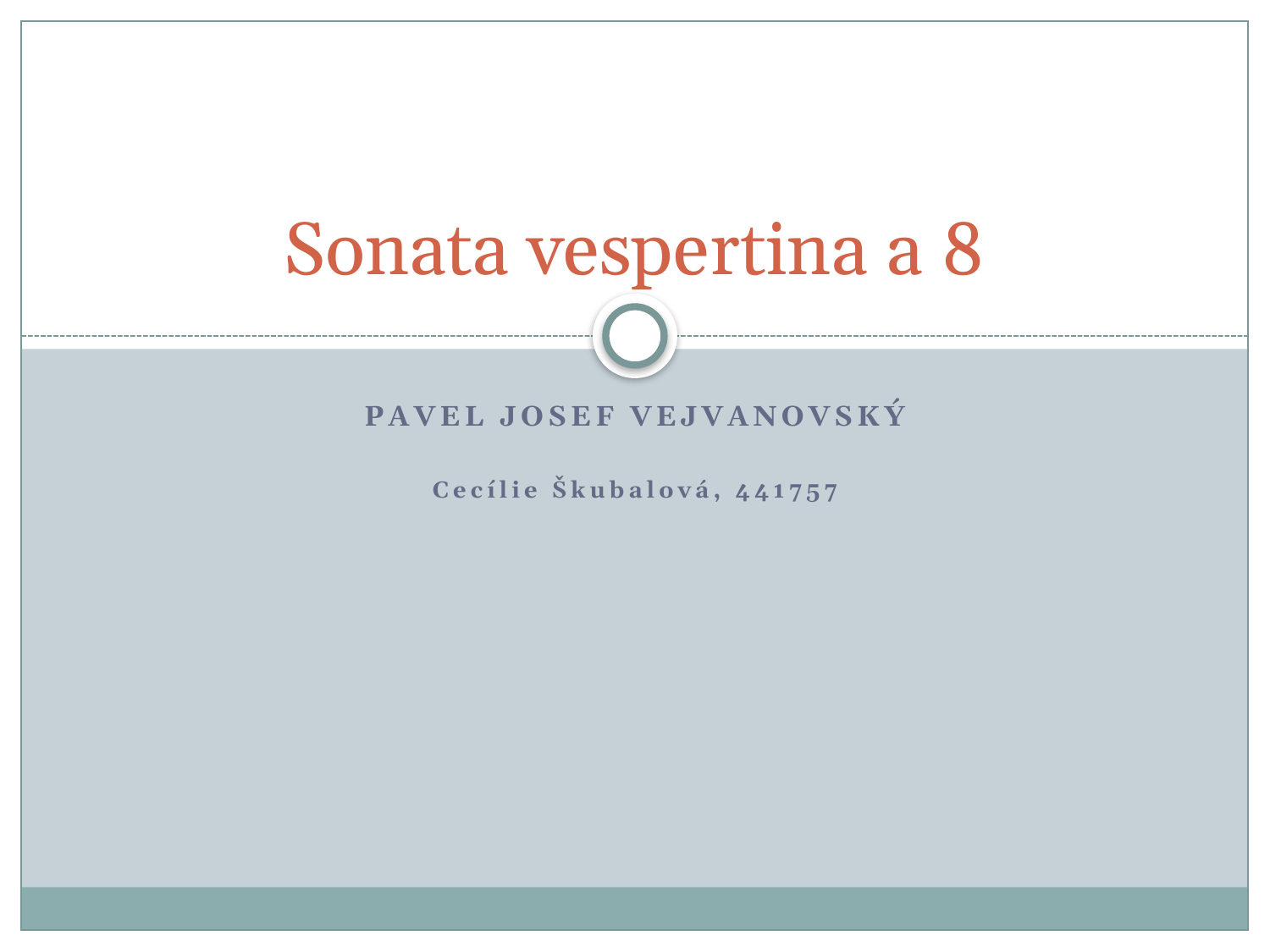

# Sonata vespertina a 8
Pavel Josef Vejvanovský

Cecílie Škubalová, 441757